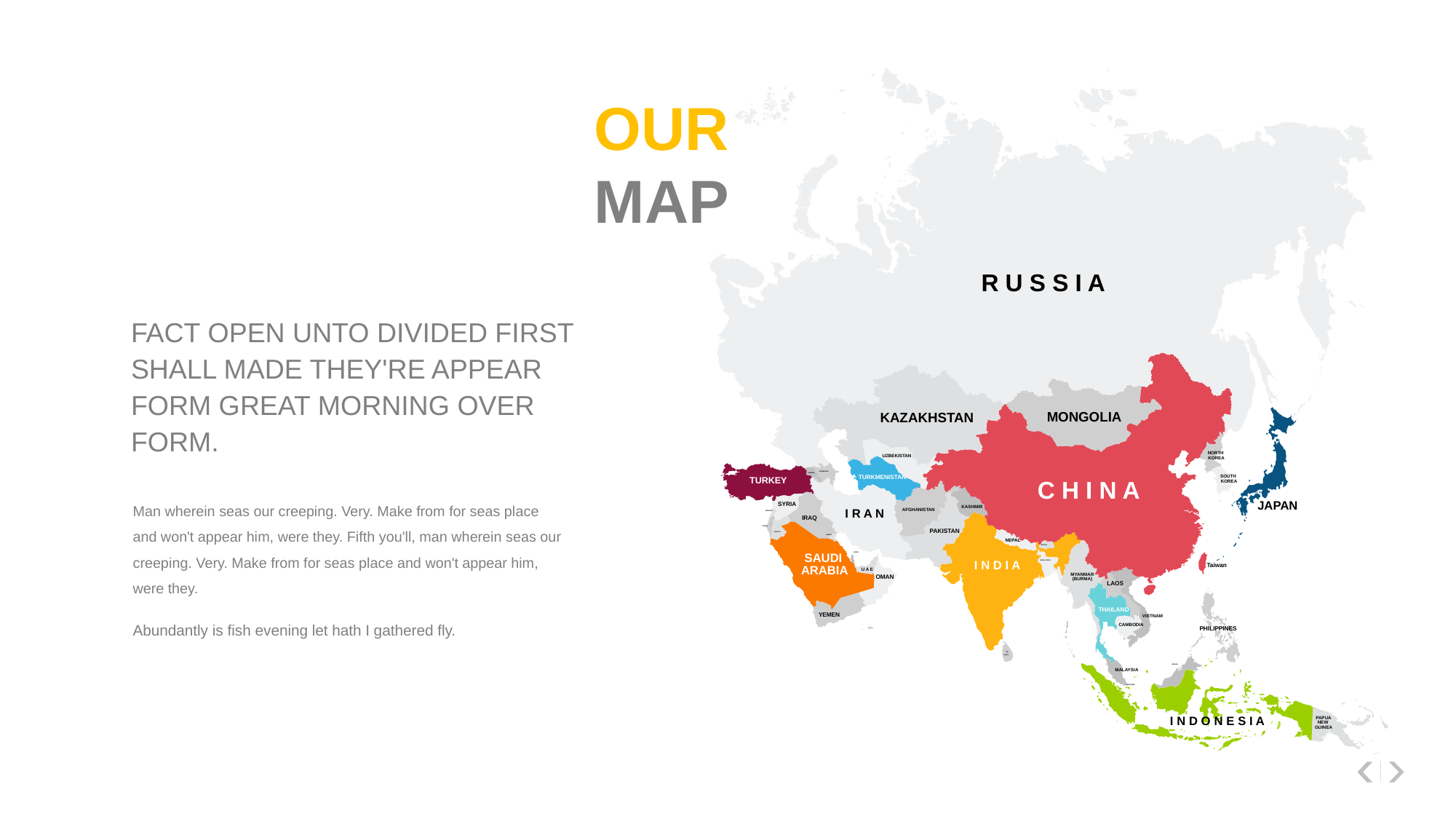

R U S S I A

MONGOLIA
KAZAKHSTAN

NORTH
UZBEKISTAN
KOREA

AZERBAIJAN
ARMENIA
TURKMENISTAN
SOUTH
TURKEY
C H I N A

KOREA

JAPAN
SYRIA
KASHMIR
I R A N
AFGHANISTAN

LEBANON

IRAQ

ISRAEL
PAKISTAN

JORDAN

KUWAIT
NEPAL

BHUTAN

SAUDI
QATAR

I N D I A
BANGLADESH
Taiwan
ARABIA

U A E

MYANMAR

OMAN
(BURMA)

LAOS

THAILAND
YEMEN
VIETNAM

CAMBODIA
PHILIPPINES

SRI

LANKA

BRUNEI

MALAYSIA
SINGAPORE

I N D O N E S I A
PAPUA
NEW
GUINEA
OUR MAP
Fact Open unto divided first shall made they're appear form great morning over form.
Man wherein seas our creeping. Very. Make from for seas place and won't appear him, were they. Fifth you'll, man wherein seas our creeping. Very. Make from for seas place and won't appear him, were they.

Abundantly is fish evening let hath I gathered fly.